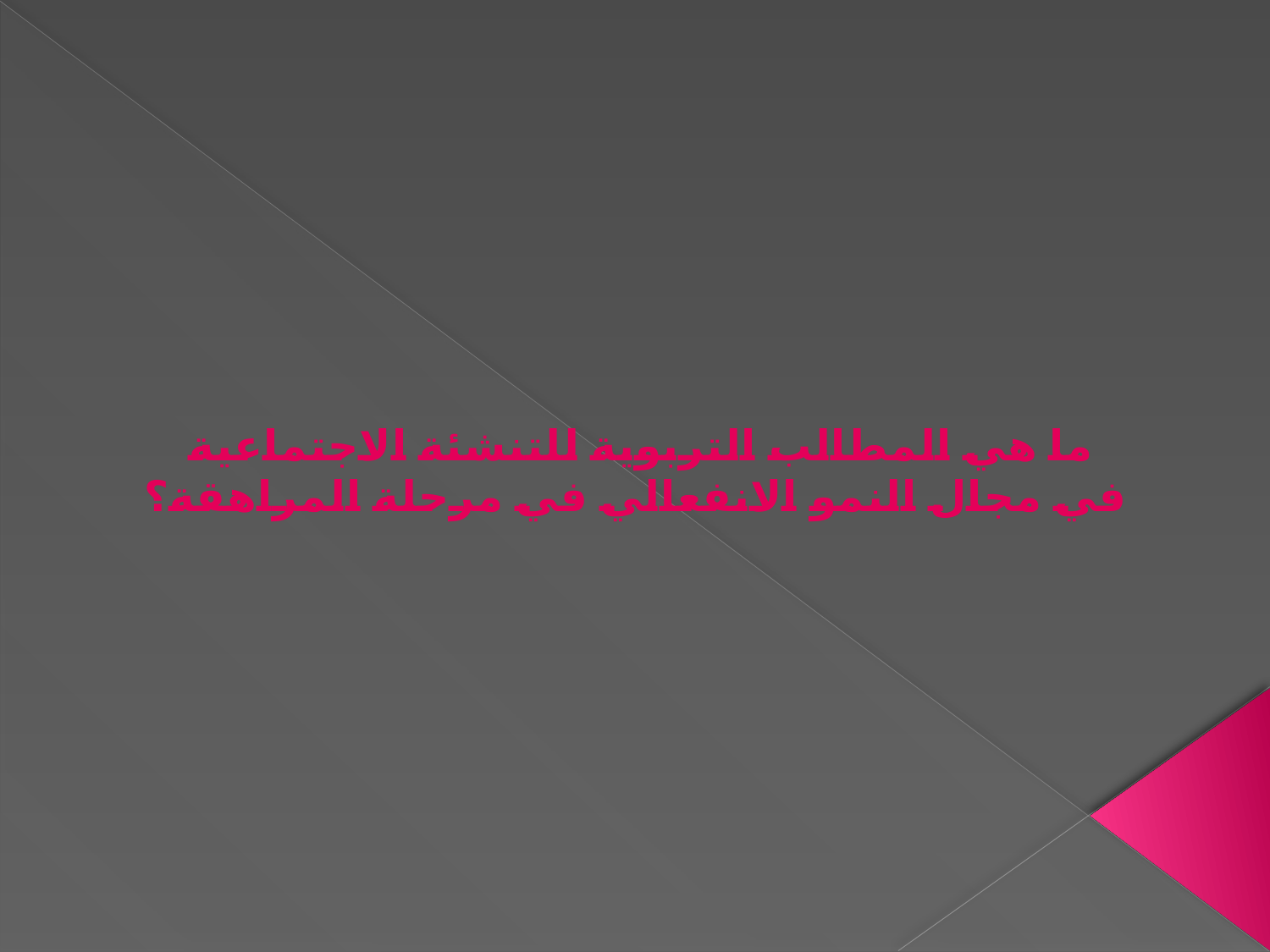

ما هي المطالب التربوية للتنشئة الاجتماعية
في مجال النمو الانفعالي في مرحلة المراهقة؟